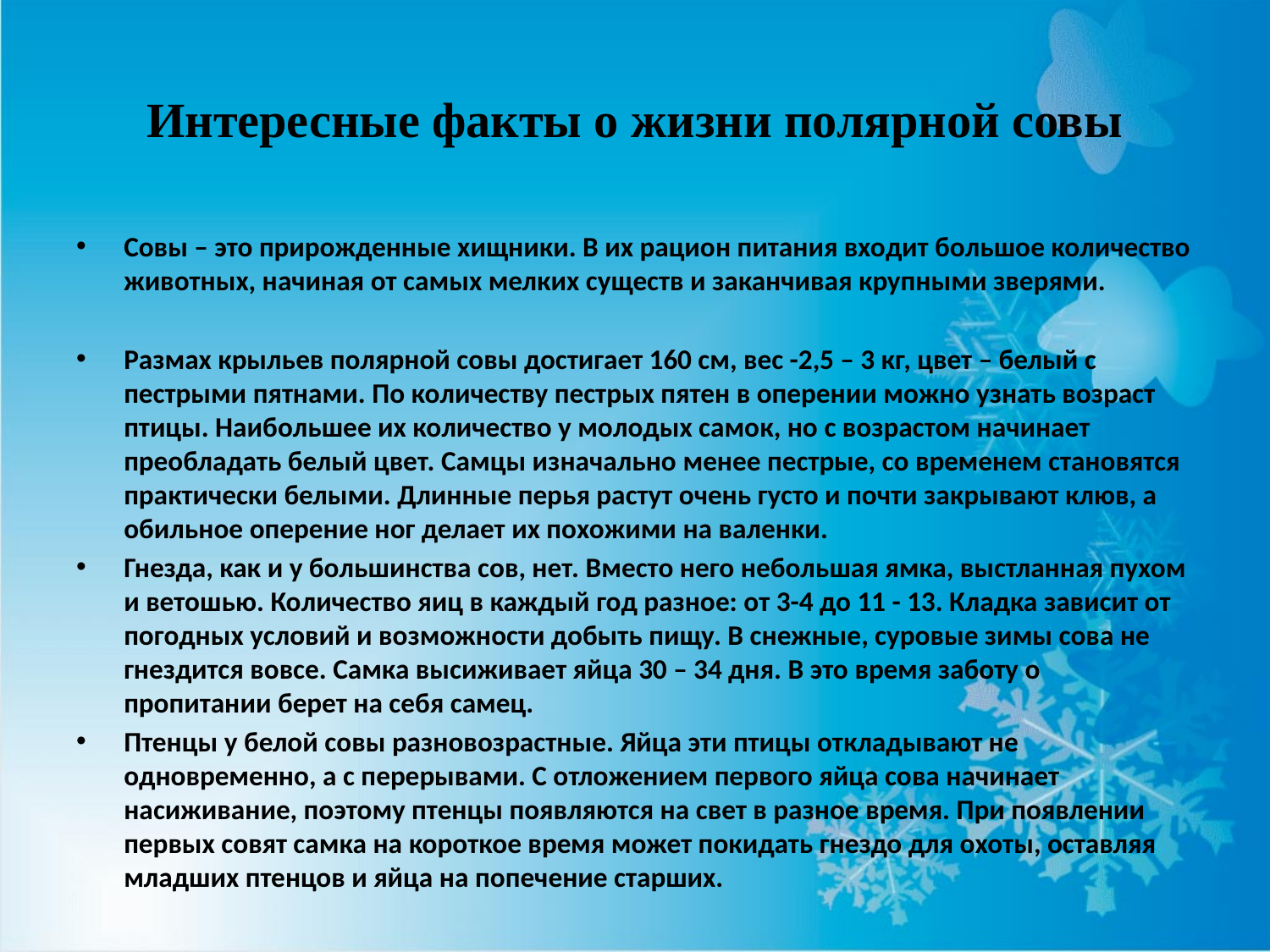

# Интересные факты о жизни полярной совы
Совы – это прирожденные хищники. В их рацион питания входит большое количество животных, начиная от самых мелких существ и заканчивая крупными зверями.

Размах крыльев полярной совы достигает 160 см, вес -2,5 – 3 кг, цвет – белый с пестрыми пятнами. По количеству пестрых пятен в оперении можно узнать возраст птицы. Наибольшее их количество у молодых самок, но с возрастом начинает преобладать белый цвет. Самцы изначально менее пестрые, со временем становятся практически белыми. Длинные перья растут очень густо и почти закрывают клюв, а обильное оперение ног делает их похожими на валенки.
Гнезда, как и у большинства сов, нет. Вместо него небольшая ямка, выстланная пухом и ветошью. Количество яиц в каждый год разное: от 3-4 до 11 - 13. Кладка зависит от погодных условий и возможности добыть пищу. В снежные, суровые зимы сова не гнездится вовсе. Самка высиживает яйца 30 – 34 дня. В это время заботу о пропитании берет на себя самец.
Птенцы у белой совы разновозрастные. Яйца эти птицы откладывают не одновременно, а с перерывами. С отложением первого яйца сова начинает насиживание, поэтому птенцы появляются на свет в разное время. При появлении первых совят самка на короткое время может покидать гнездо для охоты, оставляя младших птенцов и яйца на попечение старших.